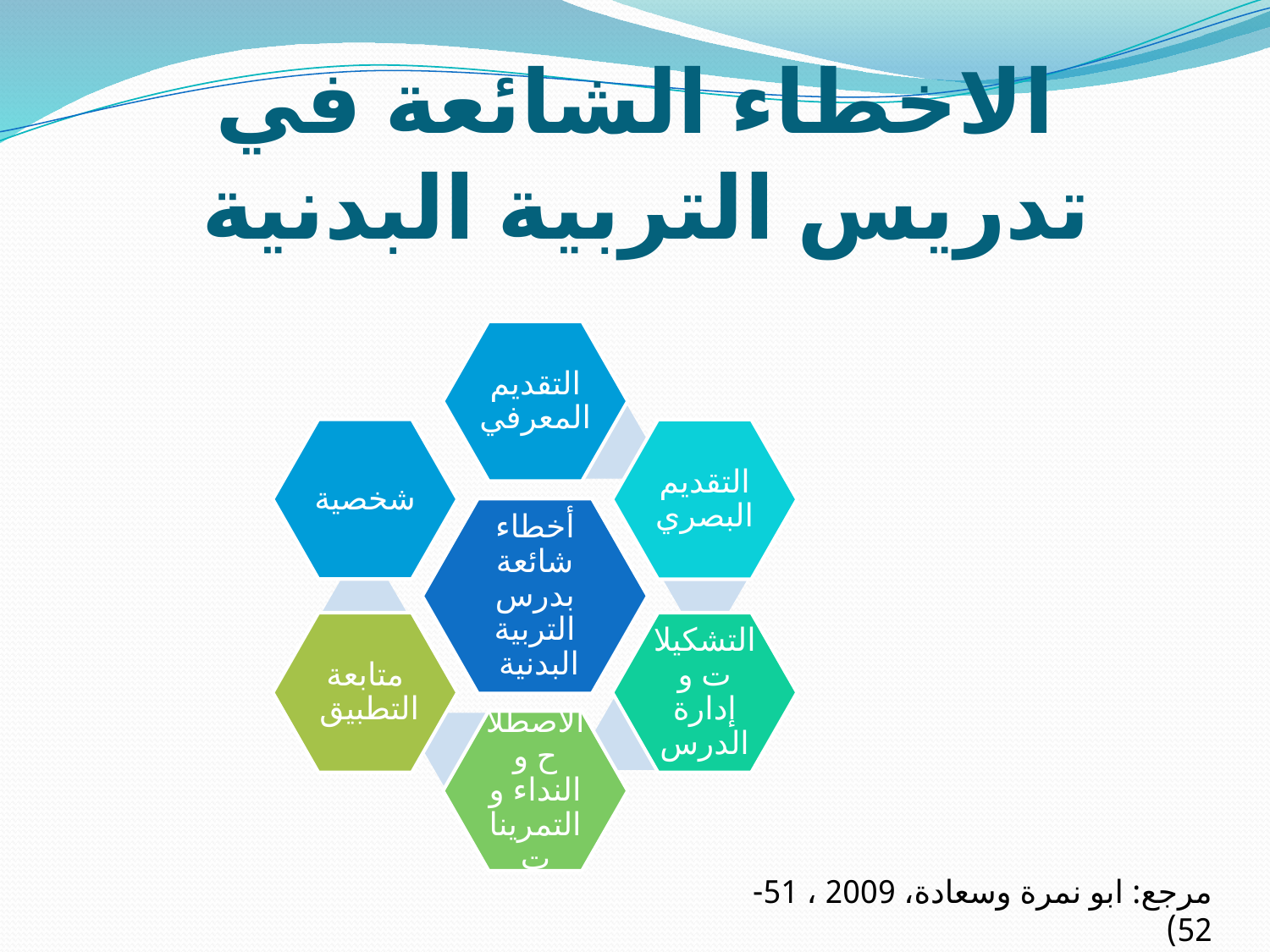

# الاخطاء الشائعة في تدريس التربية البدنية
أخطاء شائعة بدرس التربية البدنية
التقديم المعرفي
التقديم البصري
التشكيلات و إدارة الدرس
الاصطلاح و النداء و التمرينات
متابعة التطبيق
شخصية
مرجع: ابو نمرة وسعادة، 2009 ، 51-52)